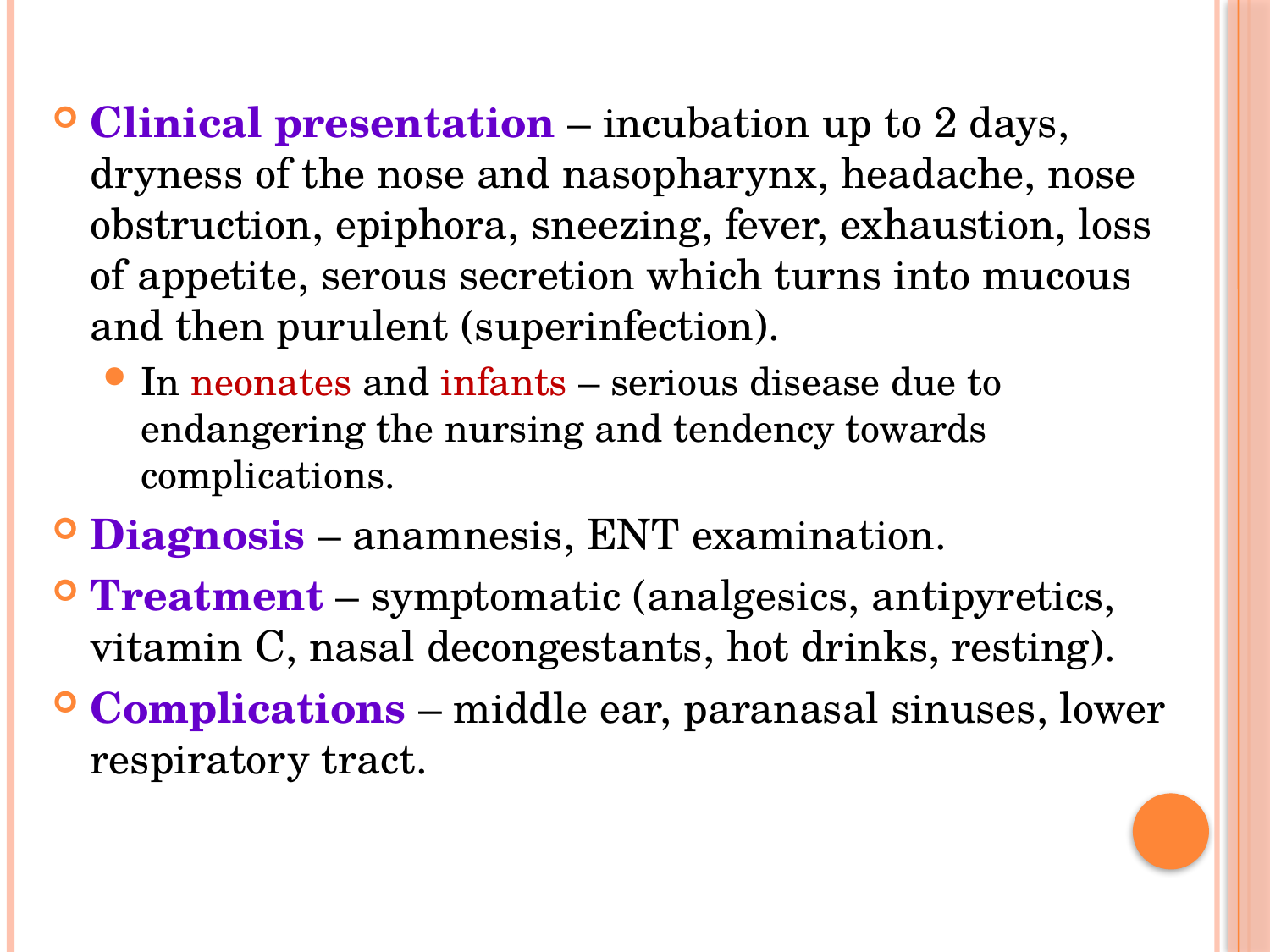

Clinical presentation – incubation up to 2 days, dryness of the nose and nasopharynx, headache, nose obstruction, epiphora, sneezing, fever, exhaustion, loss of appetite, serous secretion which turns into mucous and then purulent (superinfection).
In neonates and infants – serious disease due to endangering the nursing and tendency towards complications.
Diagnosis – anamnesis, ENT examination.
Treatment – symptomatic (analgesics, antipyretics, vitamin C, nasal decongestants, hot drinks, resting).
Complications – middle ear, paranasal sinuses, lower respiratory tract.